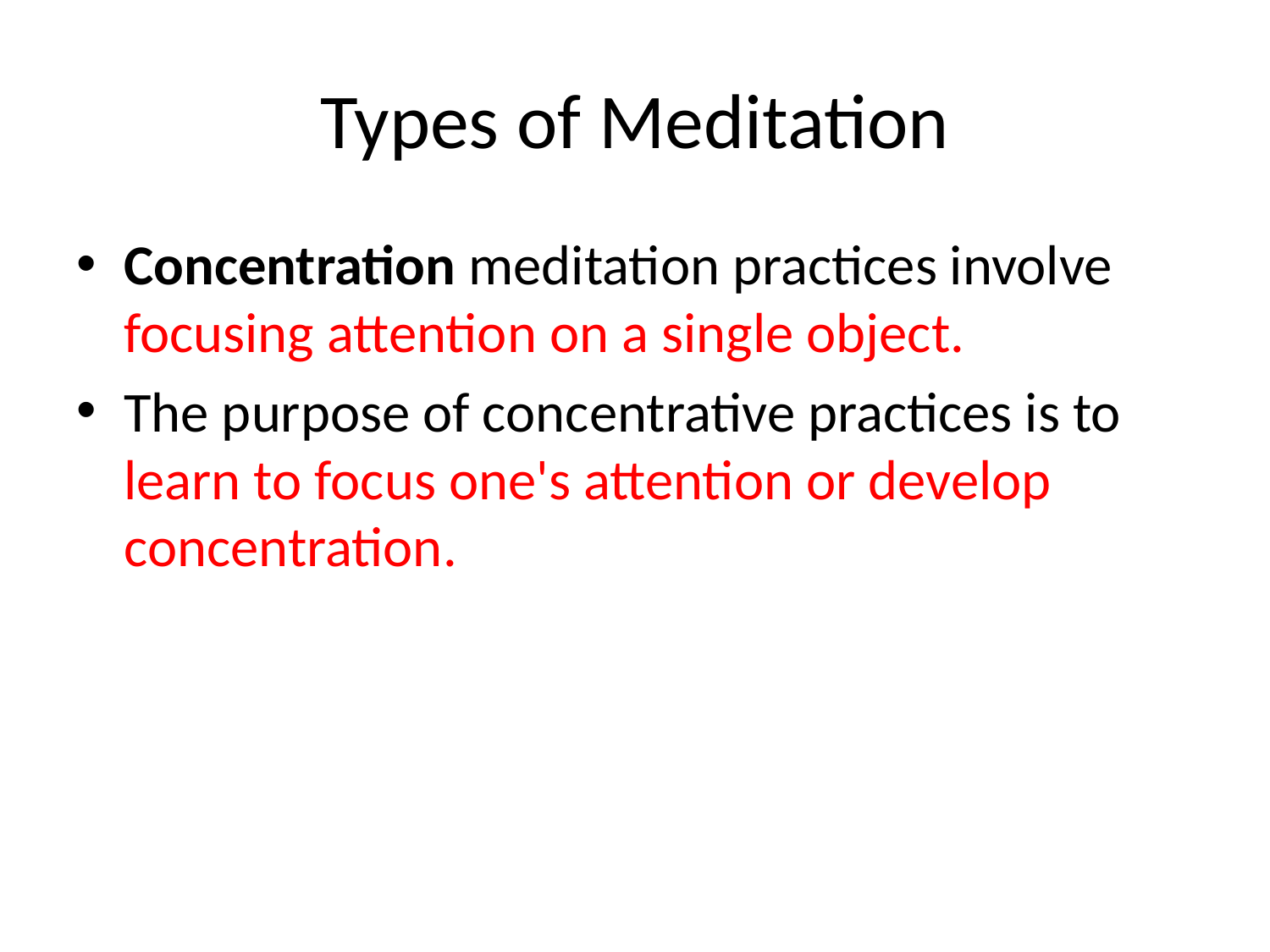

# Types of Meditation
Concentration meditation practices involve focusing attention on a single object.
The purpose of concentrative practices is to learn to focus one's attention or develop concentration.